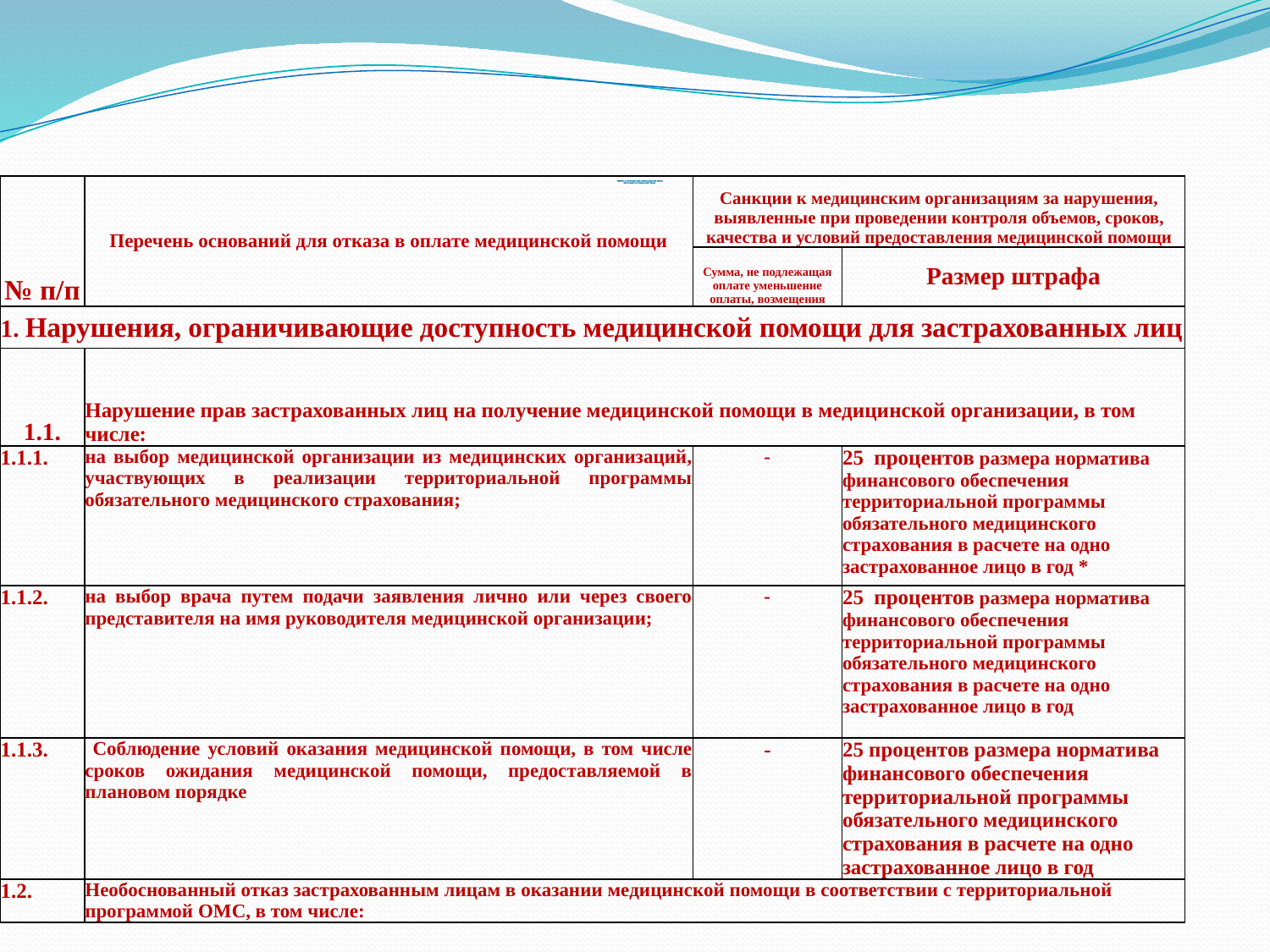

Перечень оснований для отказа в оплате медицинской помощи
(уменьшения оплаты медицинской помощи)
| № п/п | Перечень оснований для отказа в оплате медицинской помощи | Санкции к медицинским организациям за нарушения, выявленные при проведении контроля объемов, сроков, качества и условий предоставления медицинской помощи |  |
| --- | --- | --- | --- |
|  |  | Сумма, не подлежащая оплате уменьшение оплаты, возмещения | Размер штрафа |
| 1. Нарушения, ограничивающие доступность медицинской помощи для застрахованных лиц |  |  |  |
| 1.1. | Нарушение прав застрахованных лиц на получение медицинской помощи в медицинской организации, в том числе: |  |  |
| 1.1.1. | на выбор медицинской организации из медицинских организаций, участвующих в реализации территориальной программы обязательного медицинского страхования; | - | 25 процентов размера норматива финансового обеспечения территориальной программы обязательного медицинского страхования в расчете на одно застрахованное лицо в год \* |
| 1.1.2. | на выбор врача путем подачи заявления лично или через своего представителя на имя руководителя медицинской организации; | - | 25 процентов размера норматива финансового обеспечения территориальной программы обязательного медицинского страхования в расчете на одно застрахованное лицо в год |
| 1.1.3. | Соблюдение условий оказания медицинской помощи, в том числе сроков ожидания медицинской помощи, предоставляемой в плановом порядке | - | 25 процентов размера норматива финансового обеспечения территориальной программы обязательного медицинского страхования в расчете на одно застрахованное лицо в год |
| 1.2. | Необоснованный отказ застрахованным лицам в оказании медицинской помощи в соответствии с территориальной программой ОМС, в том числе: |  |  |